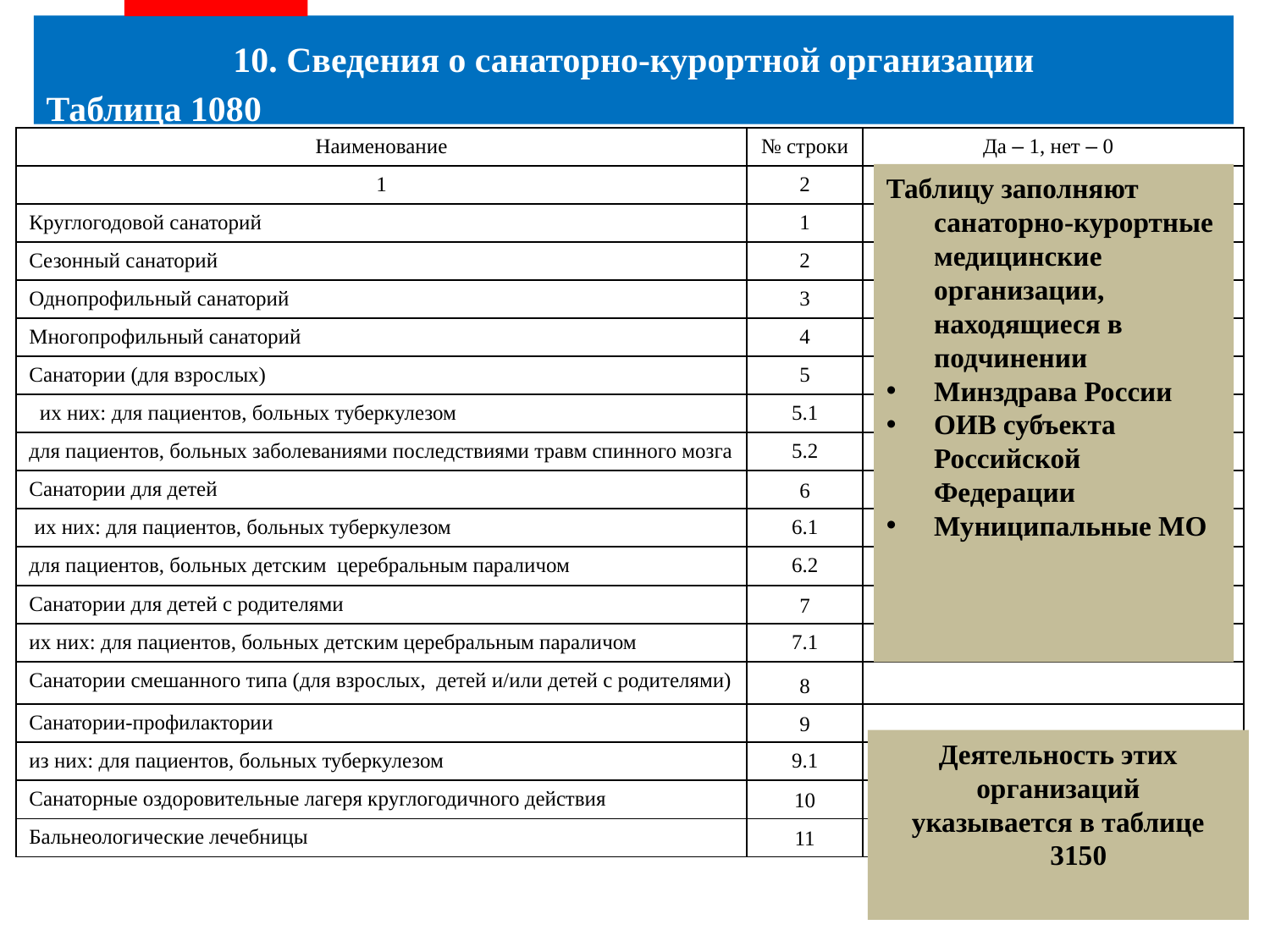

10. Сведения о санаторно-курортной организации
Таблица 1080
| Наименование | № строки | Да – 1, нет – 0 |
| --- | --- | --- |
| 1 | 2 | 3 |
| Круглогодовой санаторий | 1 |  |
| Сезонный санаторий | 2 |  |
| Однопрофильный санаторий | 3 |  |
| Многопрофильный санаторий | 4 |  |
| Санатории (для взрослых) | 5 |  |
| их них: для пациентов, больных туберкулезом | 5.1 |  |
| для пациентов, больных заболеваниями последствиями травм спинного мозга | 5.2 |  |
| Санатории для детей | 6 |  |
| их них: для пациентов, больных туберкулезом | 6.1 |  |
| для пациентов, больных детским церебральным параличом | 6.2 |  |
| Санатории для детей с родителями | 7 |  |
| их них: для пациентов, больных детским церебральным параличом | 7.1 |  |
| Санатории смешанного типа (для взрослых, детей и/или детей с родителями) | 8 |  |
| Санатории-профилактории | 9 |  |
| из них: для пациентов, больных туберкулезом | 9.1 |  |
| Санаторные оздоровительные лагеря круглогодичного действия | 10 |  |
| Бальнеологические лечебницы | 11 |  |
Таблицу заполняют санаторно-курортные медицинские организации, находящиеся в подчинении
Минздрава России
ОИВ субъекта Российской Федерации
Муниципальные МО
Деятельность этих
организаций
указывается в таблице 3150